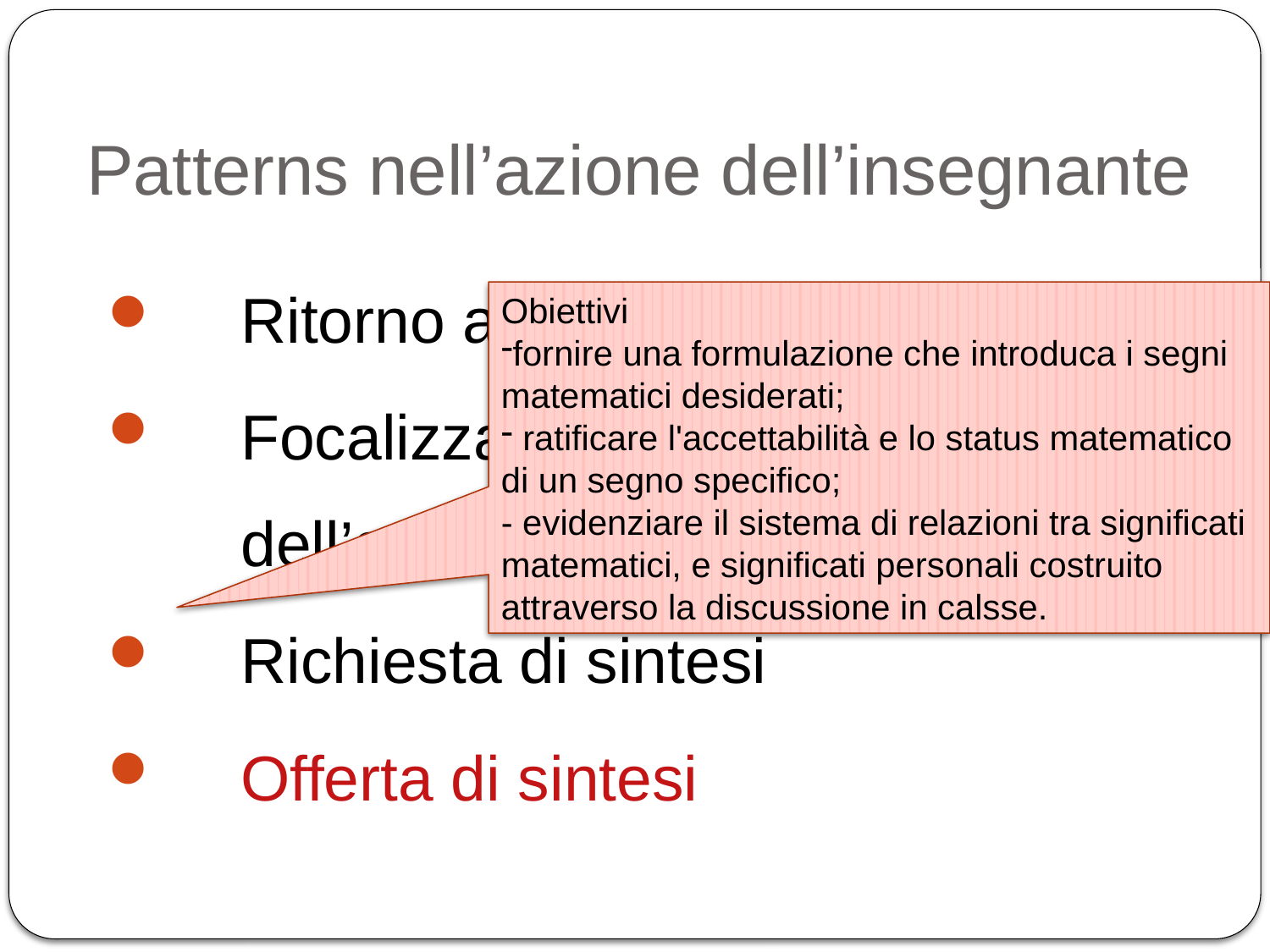

# Patterns nell’azione dell’insegnante
Ritorno al compito
Focalizzazione su aspetti dell’azione con l’artefatto
Richiesta di sintesi
Offerta di sintesi
Obiettivi
fornire una formulazione che introduca i segni matematici desiderati;
 ratificare l'accettabilità e lo status matematico di un segno specifico;
- evidenziare il sistema di relazioni tra significati matematici, e significati personali costruito attraverso la discussione in calsse.